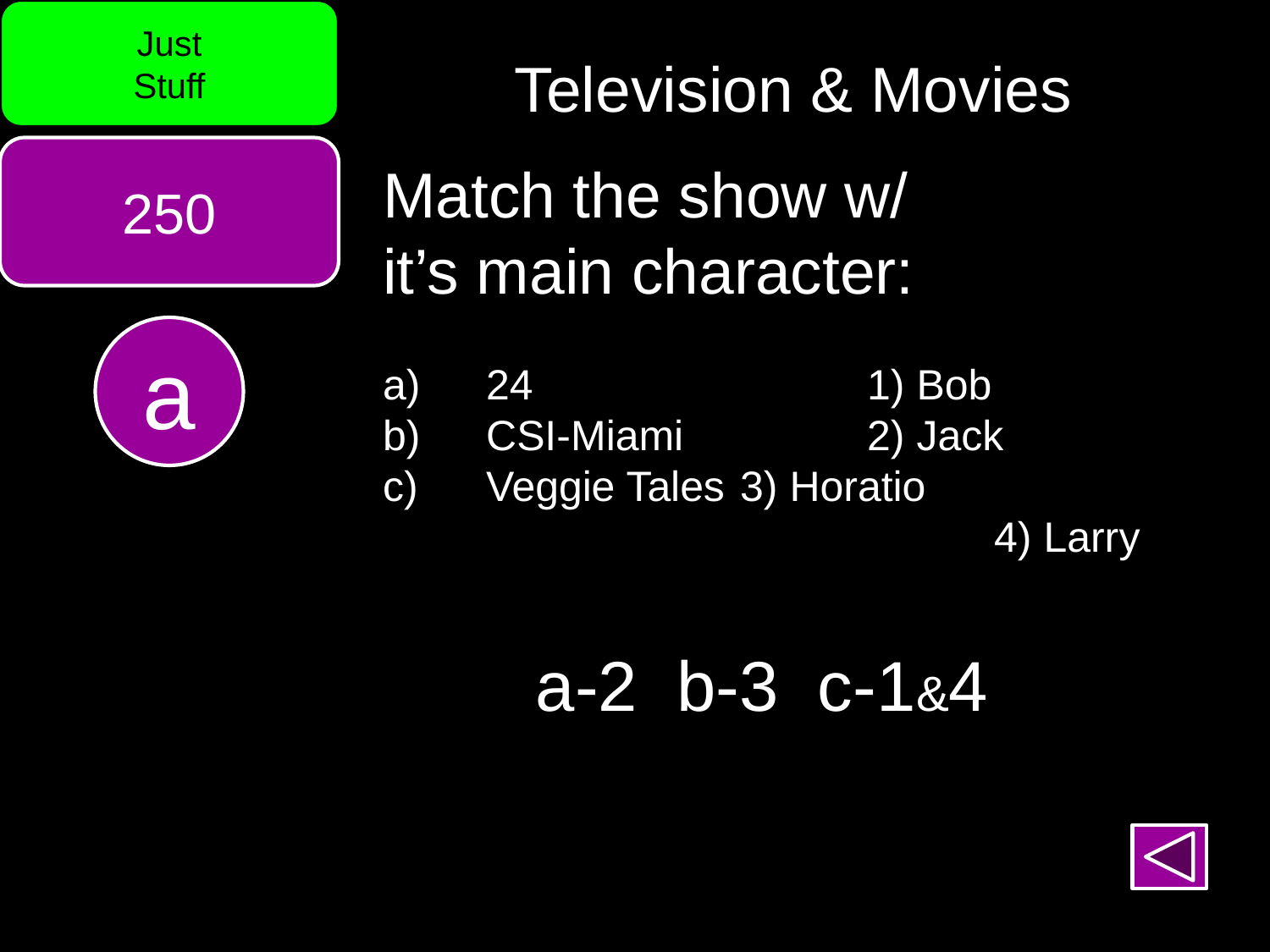

Just
Stuff
Television & Movies
250
Match the show w/
it’s main character:

24			1) Bob
CSI-Miami		2) Jack
Veggie Tales	3) Horatio
				4) Larry
a
a-2  b-3  c-1&4